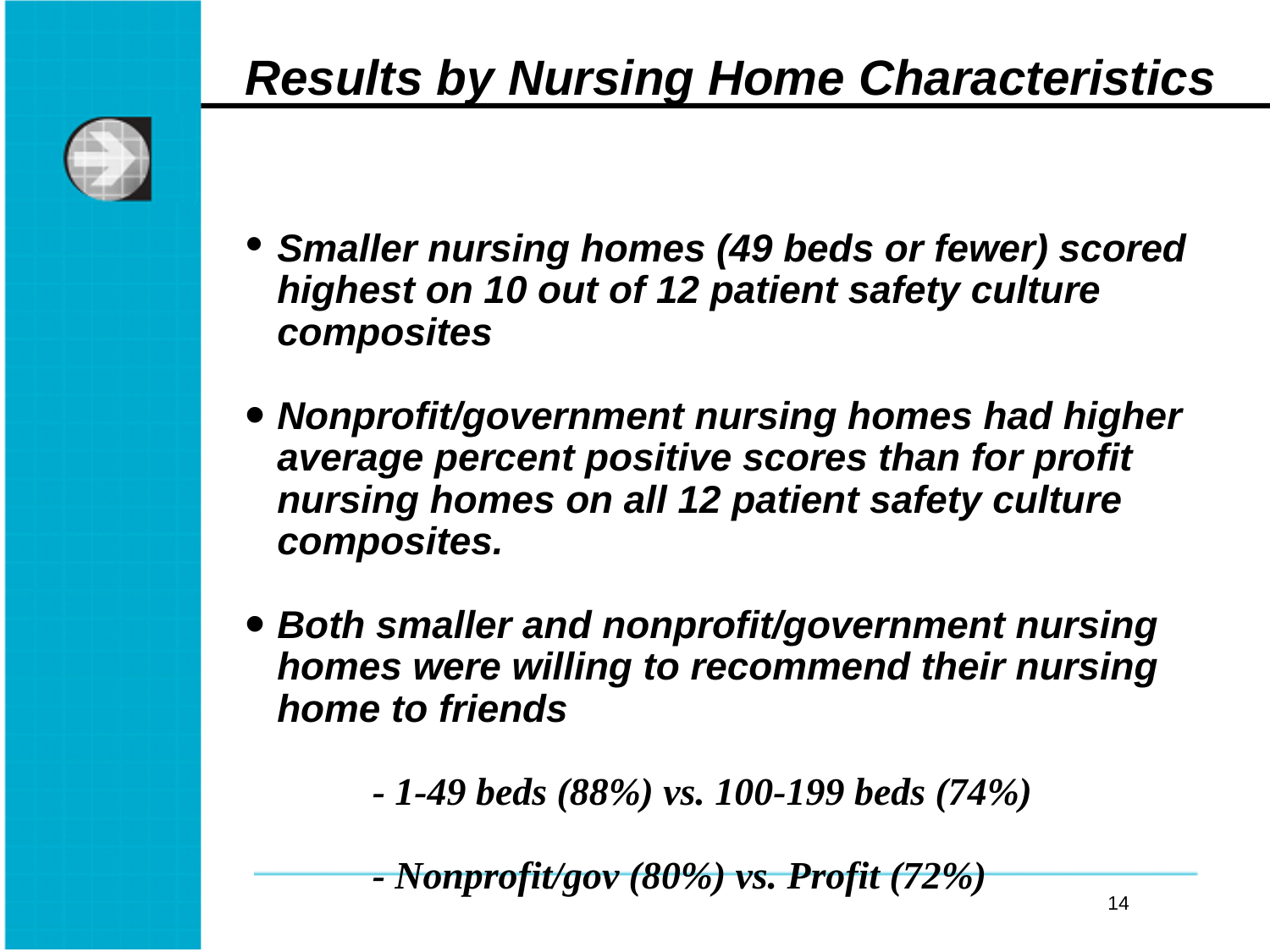

# Results by Nursing Home Characteristics

Smaller nursing homes (49 beds or fewer) scored highest on 10 out of 12 patient safety culture composites

Nonprofit/government nursing homes had higher average percent positive scores than for profit nursing homes on all 12 patient safety culture composites.

Both smaller and nonprofit/government nursing homes were willing to recommend their nursing home to friends

- 1-49 beds (88%) vs. 100-199 beds (74%)

- Nonprofit/gov (80%) vs. Profit (72%)